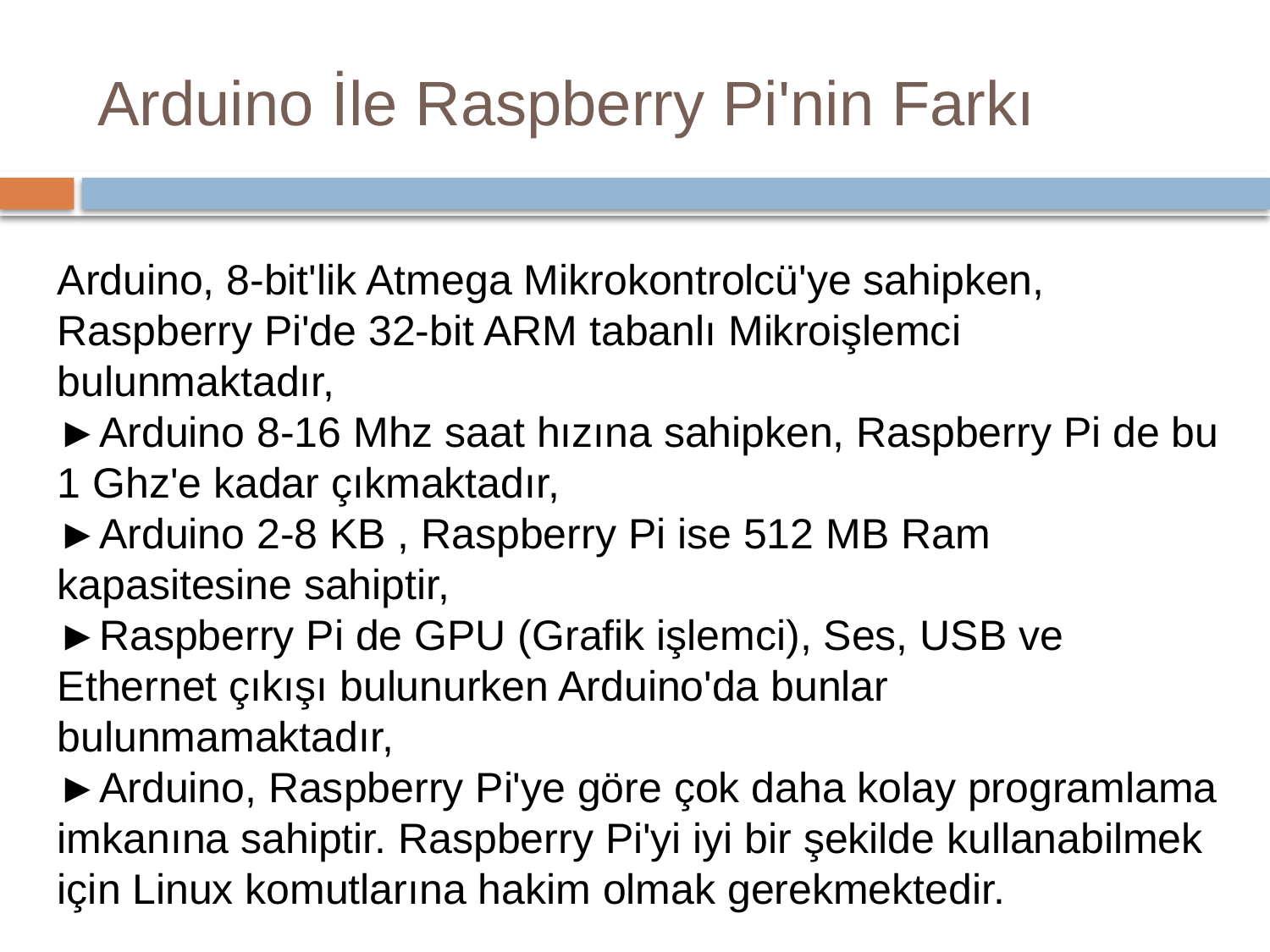

# Arduino İle Raspberry Pi'nin Farkı
Arduino, 8-bit'lik Atmega Mikrokontrolcü'ye sahipken, Raspberry Pi'de 32-bit ARM tabanlı Mikroişlemci bulunmaktadır,
►Arduino 8-16 Mhz saat hızına sahipken, Raspberry Pi de bu 1 Ghz'e kadar çıkmaktadır,
►Arduino 2-8 KB , Raspberry Pi ise 512 MB Ram kapasitesine sahiptir,
►Raspberry Pi de GPU (Grafik işlemci), Ses, USB ve Ethernet çıkışı bulunurken Arduino'da bunlar bulunmamaktadır,
►Arduino, Raspberry Pi'ye göre çok daha kolay programlama imkanına sahiptir. Raspberry Pi'yi iyi bir şekilde kullanabilmek için Linux komutlarına hakim olmak gerekmektedir.